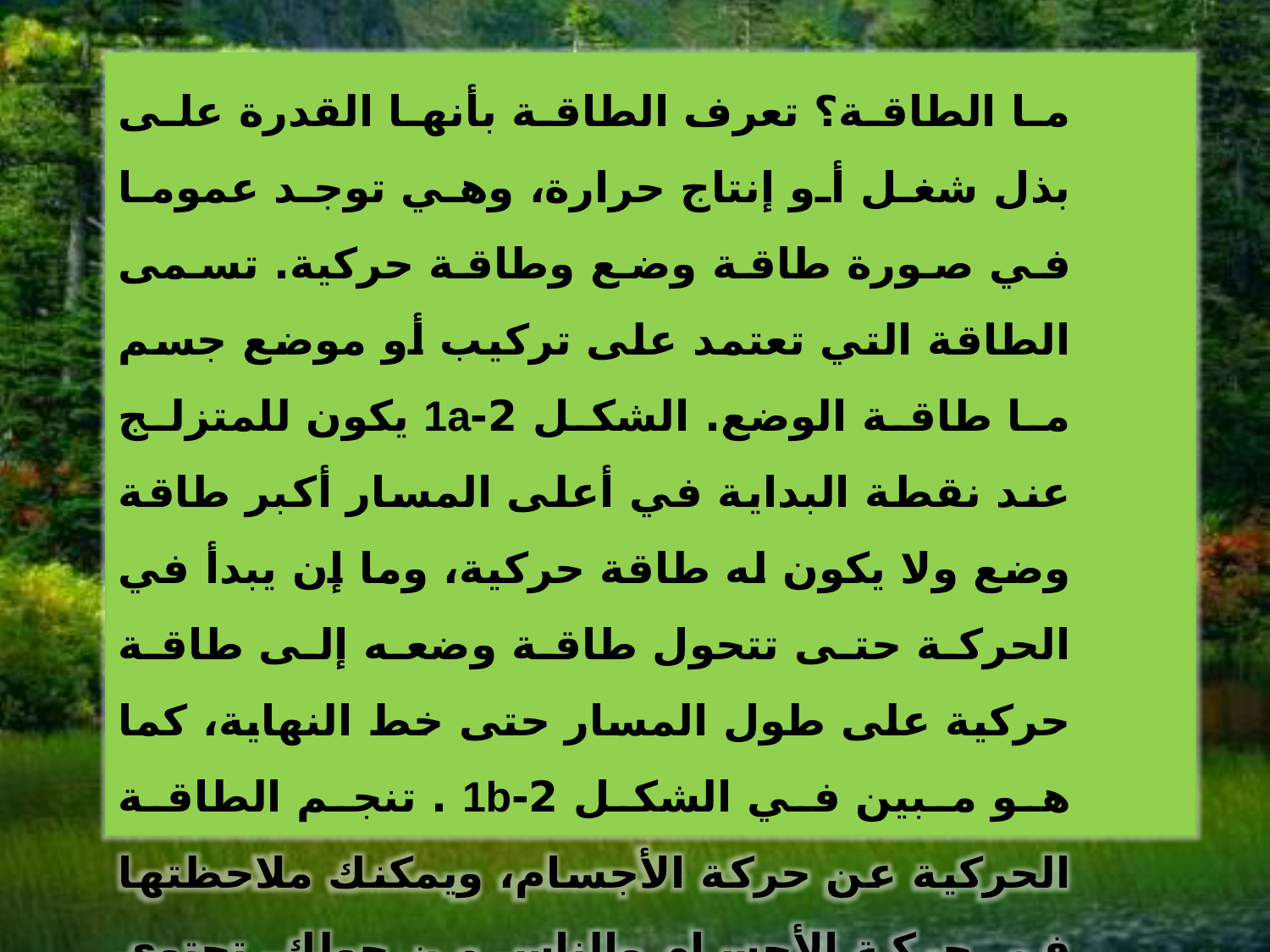

ما الطاقة؟ تعرف الطاقة بأنها القدرة على بذل شغل أو إنتاج حرارة، وهي توجد عموما في صورة طاقة وضع وطاقة حركية. تسمى الطاقة التي تعتمد على تركيب أو موضع جسم ما طاقة الوضع. الشكل 2-1a يكون للمتزلج عند نقطة البداية في أعلى المسار أكبر طاقة وضع ولا يكون له طاقة حركية، وما إن يبدأ في الحركة حتى تتحول طاقة وضعه إلى طاقة حركية على طول المسار حتى خط النهاية، كما هو مبين في الشكل 2-1b . تنجم الطاقة الحركية عن حركة الأجسام، ويمكنك ملاحظتها في حركة الأجسام والناس من حولك. تحتوي الأنظمة الكيميائية على طاقة حركية وطاقة وضع. وقد عرفت سابقا أن الطاقة.